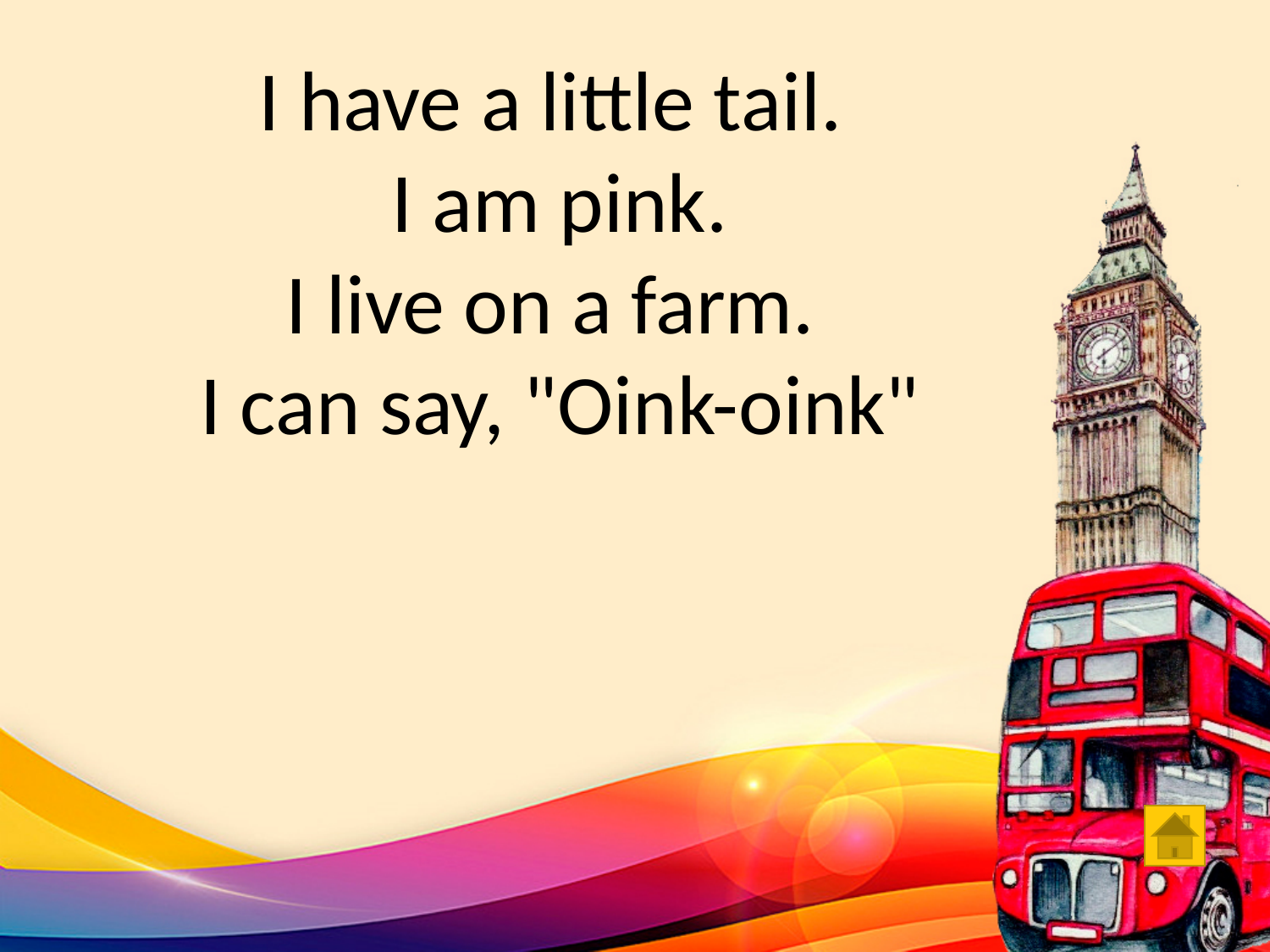

I have a little tail.
I am pink.
I live on a farm.
I can say, "Oink-oink"